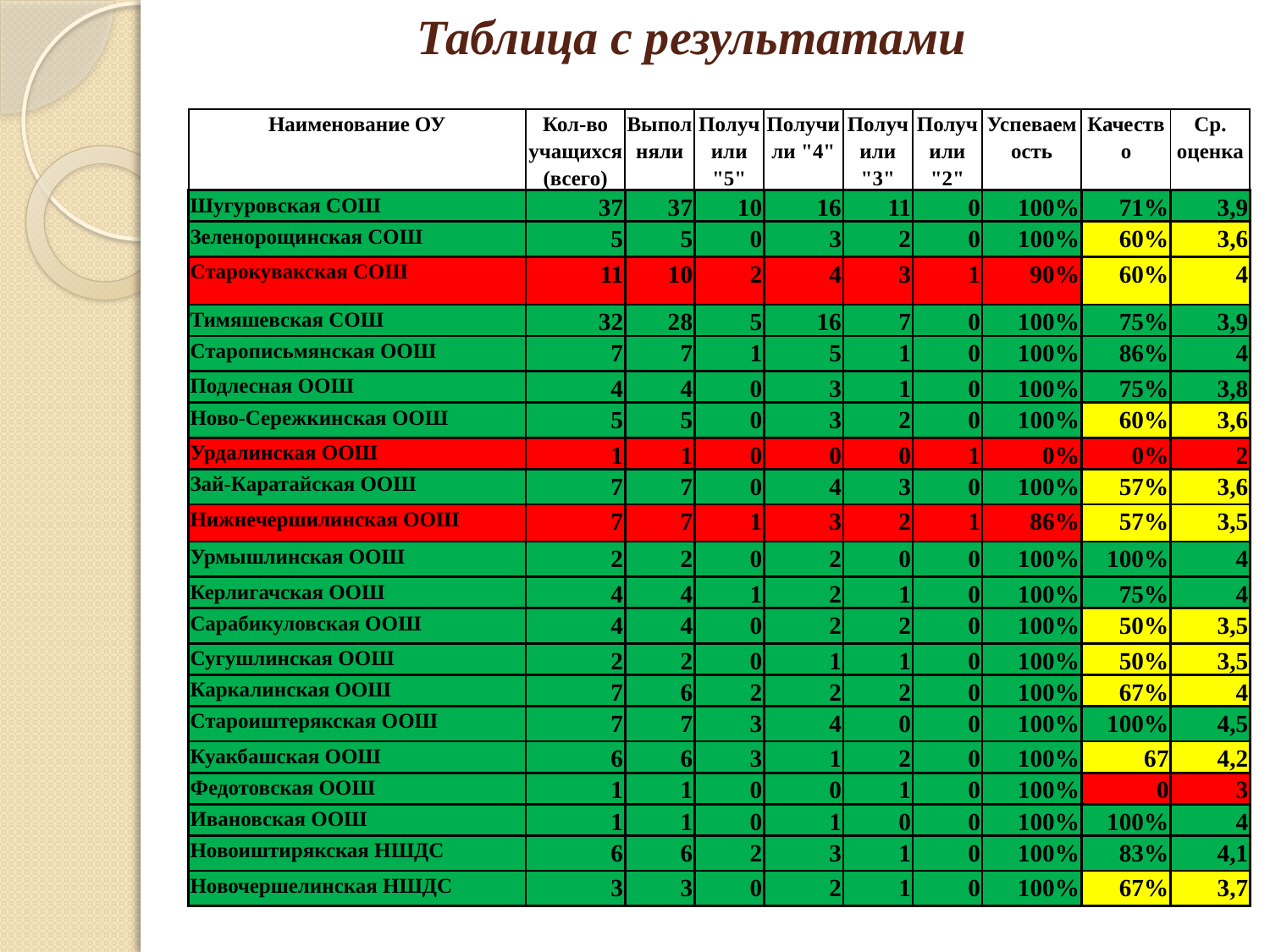

# Таблица с результатами
| Наименование ОУ | Кол-во учащихся (всего) | Выполняли | Получили "5" | Получили "4" | Получили "3" | Получили "2" | Успеваемость | Качество | Ср. оценка |
| --- | --- | --- | --- | --- | --- | --- | --- | --- | --- |
| Шугуровская СОШ | 37 | 37 | 10 | 16 | 11 | 0 | 100% | 71% | 3,9 |
| Зеленорощинская СОШ | 5 | 5 | 0 | 3 | 2 | 0 | 100% | 60% | 3,6 |
| Старокувакская СОШ | 11 | 10 | 2 | 4 | 3 | 1 | 90% | 60% | 4 |
| Тимяшевская СОШ | 32 | 28 | 5 | 16 | 7 | 0 | 100% | 75% | 3,9 |
| Старописьмянская ООШ | 7 | 7 | 1 | 5 | 1 | 0 | 100% | 86% | 4 |
| Подлесная ООШ | 4 | 4 | 0 | 3 | 1 | 0 | 100% | 75% | 3,8 |
| Ново-Сережкинская ООШ | 5 | 5 | 0 | 3 | 2 | 0 | 100% | 60% | 3,6 |
| Урдалинская ООШ | 1 | 1 | 0 | 0 | 0 | 1 | 0% | 0% | 2 |
| Зай-Каратайская ООШ | 7 | 7 | 0 | 4 | 3 | 0 | 100% | 57% | 3,6 |
| Нижнечершилинская ООШ | 7 | 7 | 1 | 3 | 2 | 1 | 86% | 57% | 3,5 |
| Урмышлинская ООШ | 2 | 2 | 0 | 2 | 0 | 0 | 100% | 100% | 4 |
| Керлигачская ООШ | 4 | 4 | 1 | 2 | 1 | 0 | 100% | 75% | 4 |
| Сарабикуловская ООШ | 4 | 4 | 0 | 2 | 2 | 0 | 100% | 50% | 3,5 |
| Сугушлинская ООШ | 2 | 2 | 0 | 1 | 1 | 0 | 100% | 50% | 3,5 |
| Каркалинская ООШ | 7 | 6 | 2 | 2 | 2 | 0 | 100% | 67% | 4 |
| Староиштерякская ООШ | 7 | 7 | 3 | 4 | 0 | 0 | 100% | 100% | 4,5 |
| Куакбашская ООШ | 6 | 6 | 3 | 1 | 2 | 0 | 100% | 67 | 4,2 |
| Федотовская ООШ | 1 | 1 | 0 | 0 | 1 | 0 | 100% | 0 | 3 |
| Ивановская ООШ | 1 | 1 | 0 | 1 | 0 | 0 | 100% | 100% | 4 |
| Новоиштирякская НШДС | 6 | 6 | 2 | 3 | 1 | 0 | 100% | 83% | 4,1 |
| Новочершелинская НШДС | 3 | 3 | 0 | 2 | 1 | 0 | 100% | 67% | 3,7 |